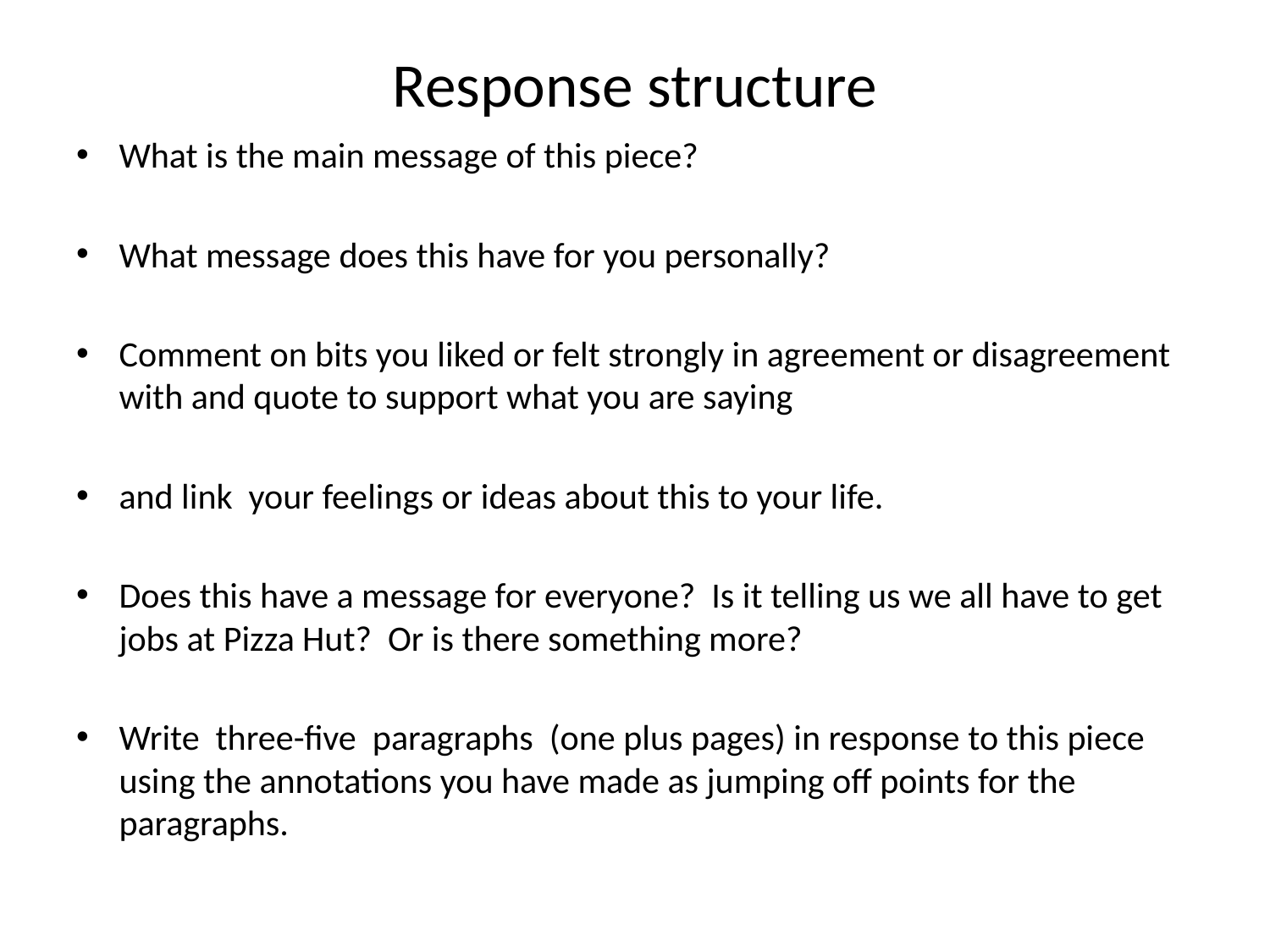

# Response structure
What is the main message of this piece?

What message does this have for you personally?

Comment on bits you liked or felt strongly in agreement or disagreement with and quote to support what you are saying

and link  your feelings or ideas about this to your life.

Does this have a message for everyone?  Is it telling us we all have to get jobs at Pizza Hut?  Or is there something more?

Write  three-five  paragraphs  (one plus pages) in response to this piece using the annotations you have made as jumping off points for the paragraphs.